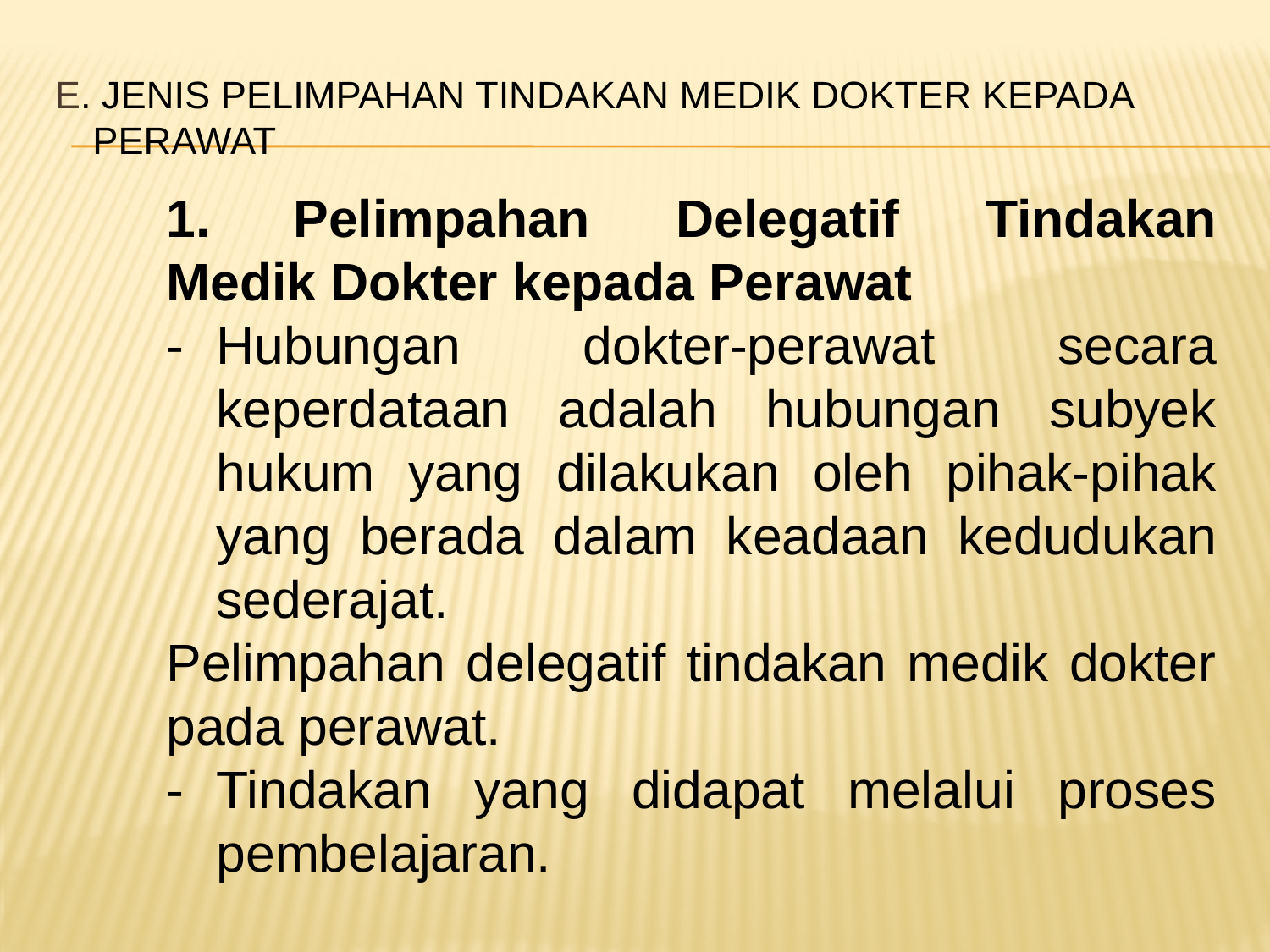

# e. JENIS PELIMPAHAN TINDAKAN MEDIK DOKTER KEPADA PERAWAT
	1.	Pelimpahan Delegatif Tindakan Medik Dokter kepada Perawat
-	Hubungan dokter-perawat secara keperdataan adalah hubungan subyek hukum yang dilakukan oleh pihak-pihak yang berada dalam keadaan kedudukan sederajat.
Pelimpahan delegatif tindakan medik dokter pada perawat.
-	Tindakan yang didapat melalui proses pembelajaran.